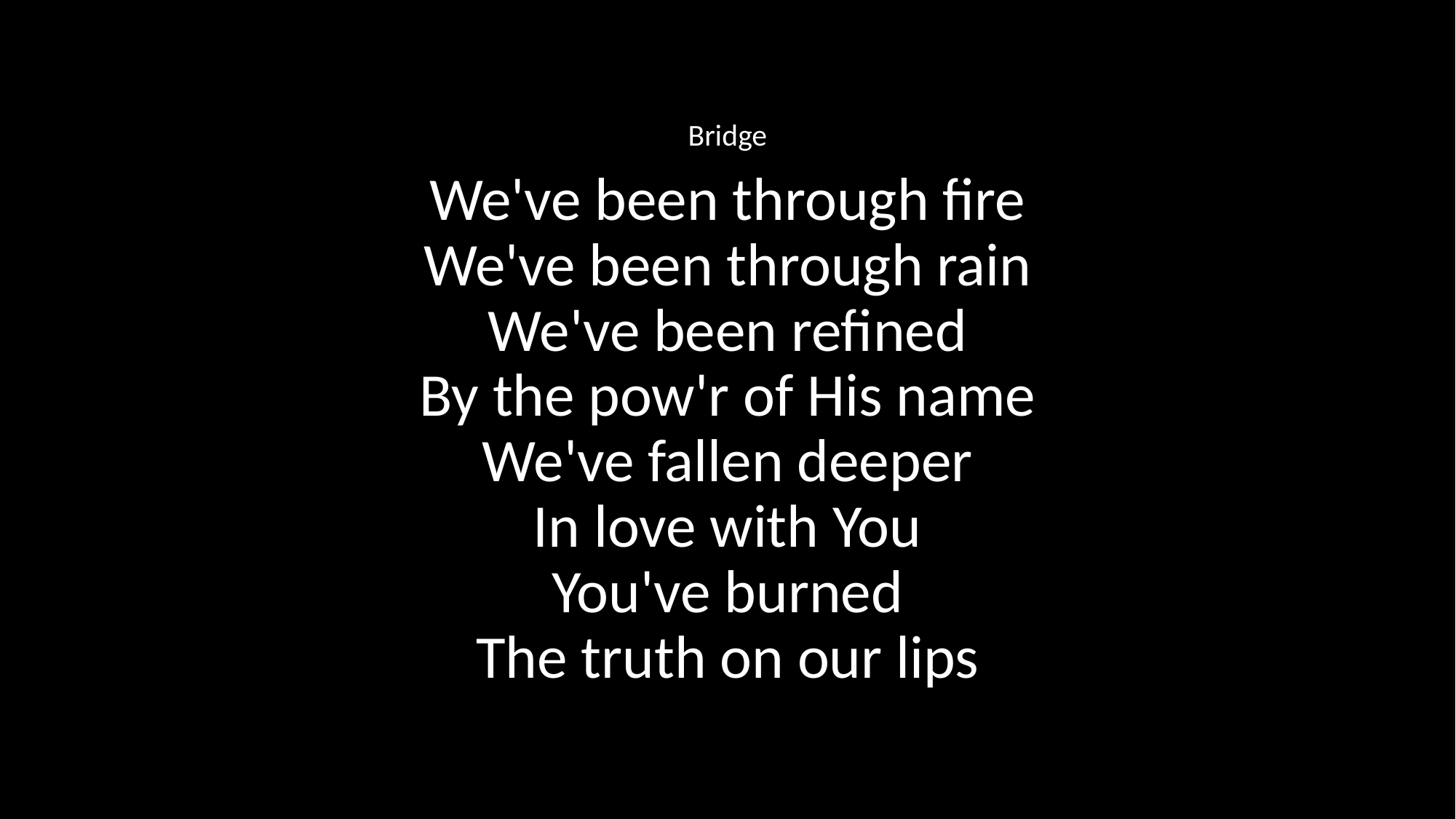

Bridge
We've been through fire
We've been through rain
We've been refined
By the pow'r of His name
We've fallen deeper
In love with You
You've burned
The truth on our lips